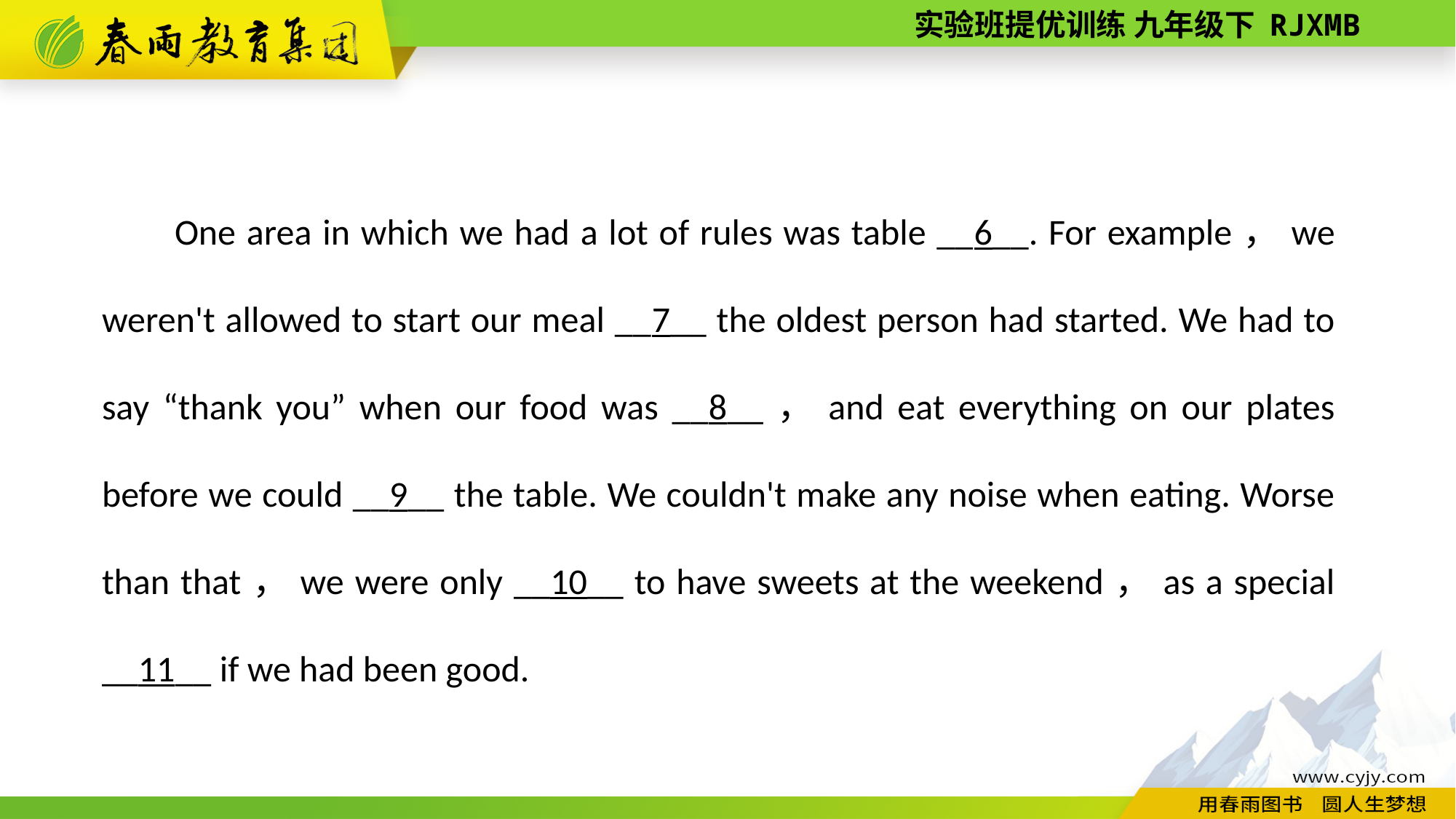

One area in which we had a lot of rules was table __6__. For example，we weren't allowed to start our meal __7__ the oldest person had started. We had to say “thank you” when our food was __8__，and eat everything on our plates before we could __9__ the table. We couldn't make any noise when eating. Worse than that，we were only __10__ to have sweets at the weekend，as a special __11__ if we had been good.